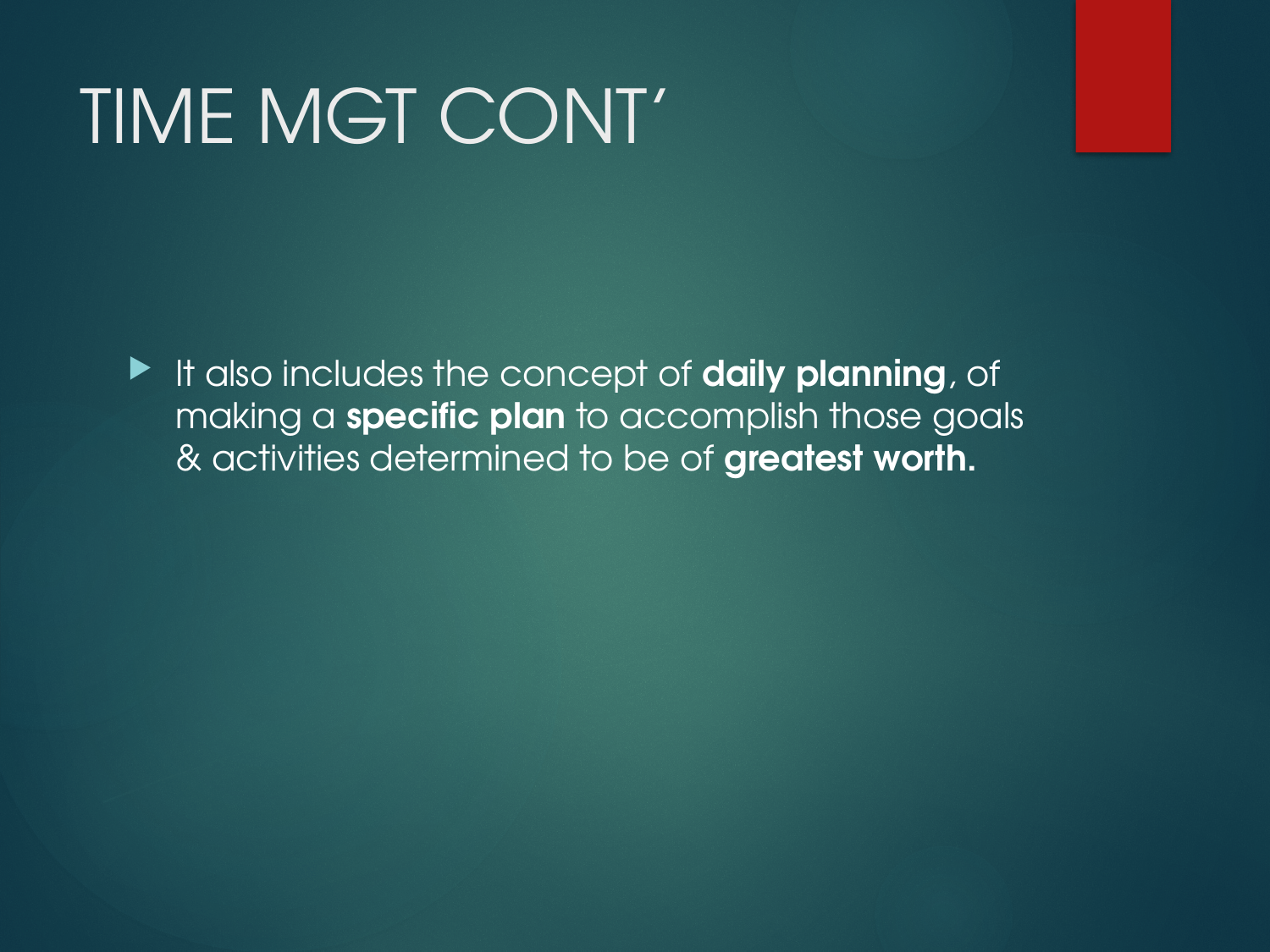

# TIME MGT CONT’

It also includes the concept of daily planning, of making a specific plan to accomplish those goals & activities determined to be of greatest worth.